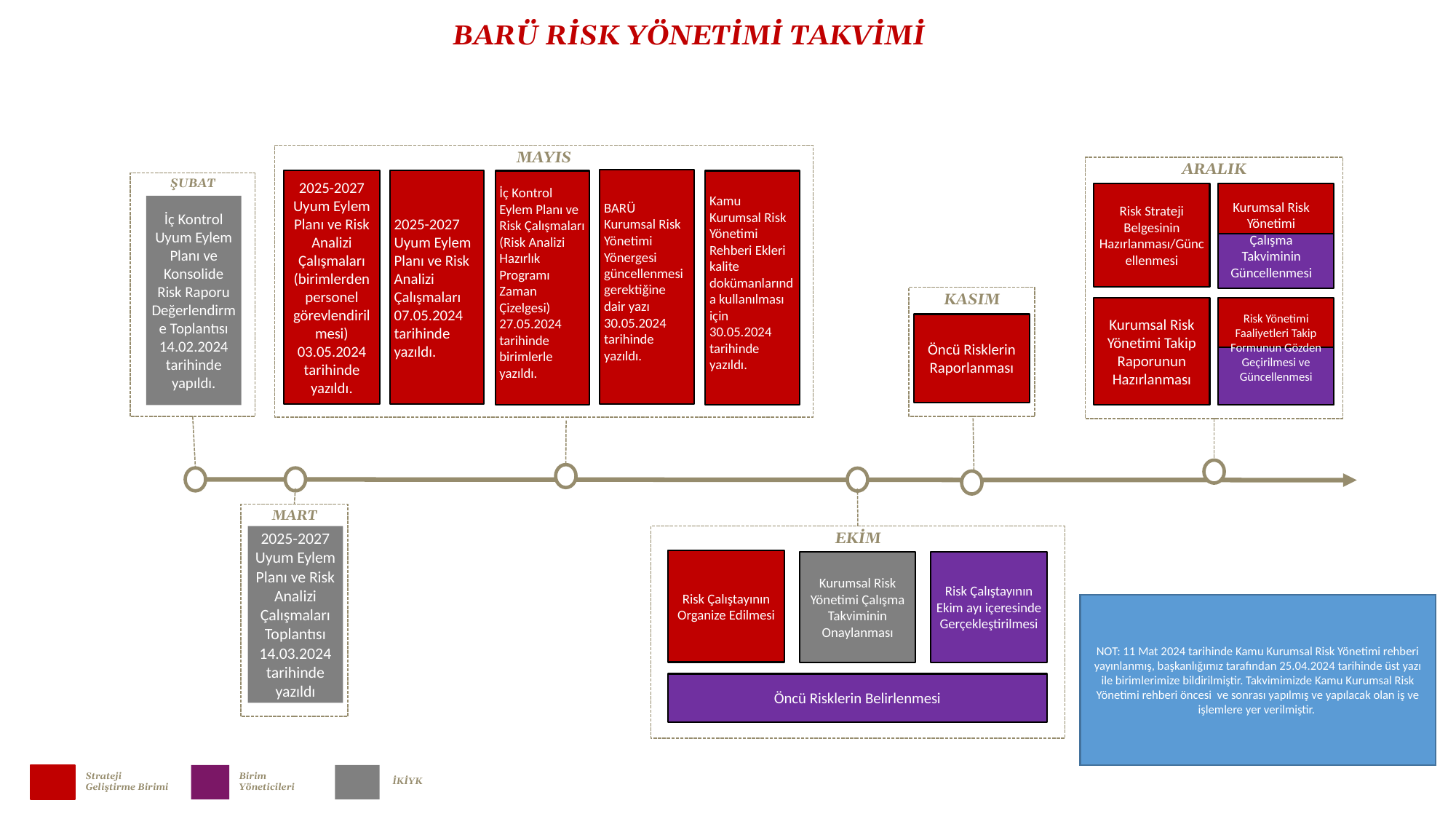

BARÜ RİSK YÖNETİMİ TAKVİMİ
MAYIS
ARALIK
BARÜ Kurumsal Risk Yönetimi Yönergesi güncellenmesi gerektiğine dair yazı 30.05.2024 tarihinde yazıldı.

2025-2027 Uyum Eylem Planı ve Risk Analizi Çalışmaları (birimlerden personel görevlendirilmesi) 03.05.2024 tarihinde yazıldı.
2025-2027 Uyum Eylem Planı ve Risk Analizi Çalışmaları 07.05.2024 tarihinde yazıldı.
İç Kontrol Eylem Planı ve Risk Çalışmaları (Risk Analizi Hazırlık Programı Zaman Çizelgesi) 27.05.2024 tarihinde birimlerle yazıldı.

Kamu Kurumsal Risk Yönetimi Rehberi Ekleri kalite dokümanlarında kullanılması için  30.05.2024 tarihinde yazıldı.

ŞUBAT
Risk Strateji Belgesinin Hazırlanması/Güncellenmesi

Kurumsal Risk Yönetimi Çalışma Takviminin Güncellenmesi
İç Kontrol Uyum Eylem Planı ve Konsolide Risk Raporu Değerlendirme Toplantısı 14.02.2024 tarihinde yapıldı.

KASIM
Kurumsal Risk Yönetimi Takip Raporunun Hazırlanması

Risk Yönetimi Faaliyetleri Takip Formunun Gözden Geçirilmesi ve Güncellenmesi
Öncü Risklerin Raporlanması

MART
2025-2027 Uyum Eylem Planı ve Risk Analizi Çalışmaları Toplantısı 14.03.2024 tarihinde yazıldı
EKİM
Risk Çalıştayının Organize Edilmesi
Kurumsal Risk Yönetimi Çalışma Takviminin Onaylanması
Risk Çalıştayının Ekim ayı içeresinde Gerçekleştirilmesi
NOT: 11 Mat 2024 tarihinde Kamu Kurumsal Risk Yönetimi rehberi yayınlanmış, başkanlığımız tarafından 25.04.2024 tarihinde üst yazı ile birimlerimize bildirilmiştir. Takvimimizde Kamu Kurumsal Risk Yönetimi rehberi öncesi  ve sonrası yapılmış ve yapılacak olan iş ve işlemlere yer verilmiştir.
Öncü Risklerin Belirlenmesi

Birim Yöneticileri

İKİYK

Strateji Geliştirme Birimi